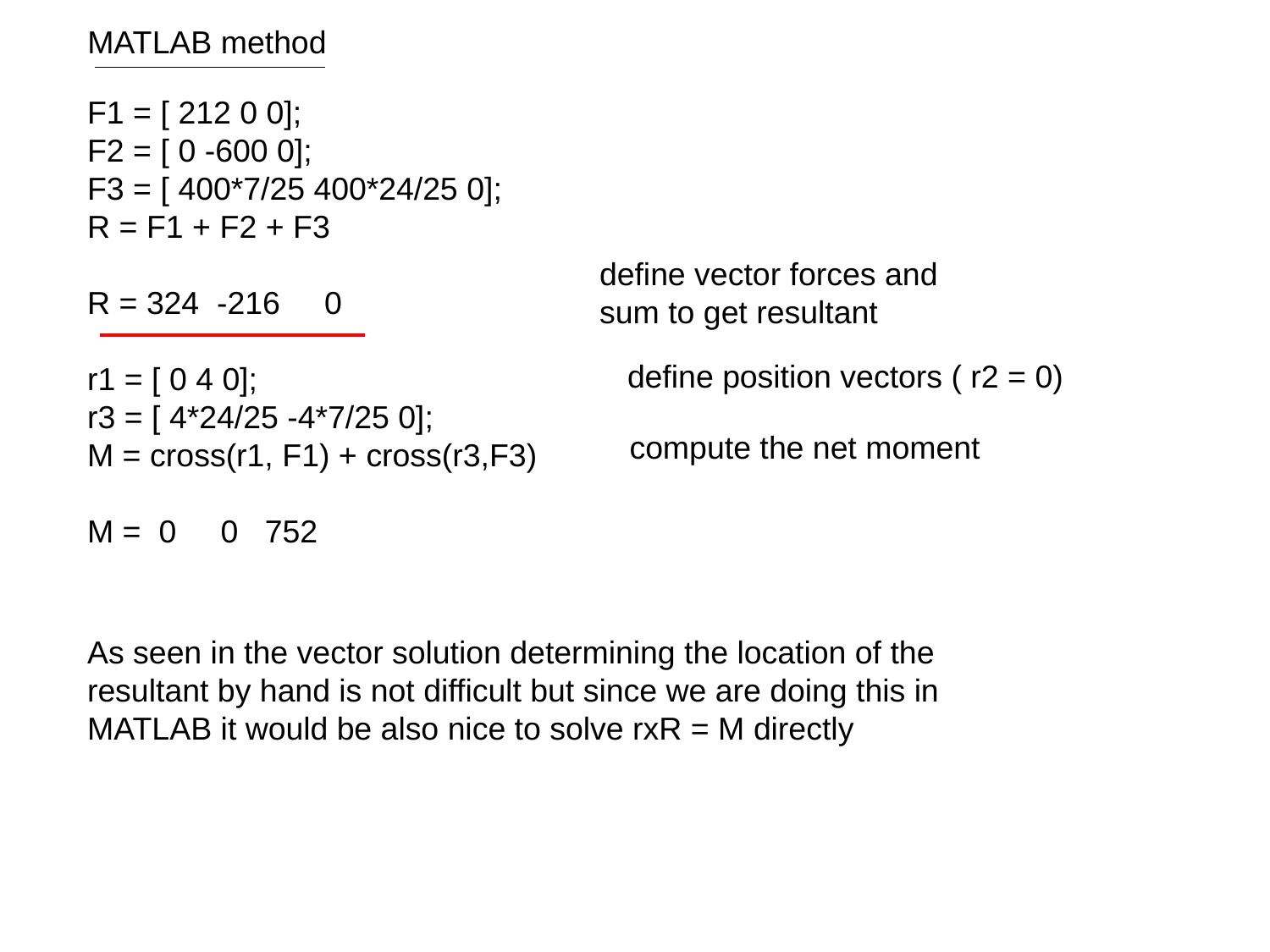

MATLAB method
F1 = [ 212 0 0];
F2 = [ 0 -600 0];
F3 = [ 400*7/25 400*24/25 0];
R = F1 + F2 + F3

R = 324  -216     0

r1 = [ 0 4 0];
r3 = [ 4*24/25 -4*7/25 0];
M = cross(r1, F1) + cross(r3,F3)

M =  0     0   752
define vector forces and
sum to get resultant
define position vectors ( r2 = 0)
compute the net moment
As seen in the vector solution determining the location of the resultant by hand is not difficult but since we are doing this in MATLAB it would be also nice to solve rxR = M directly